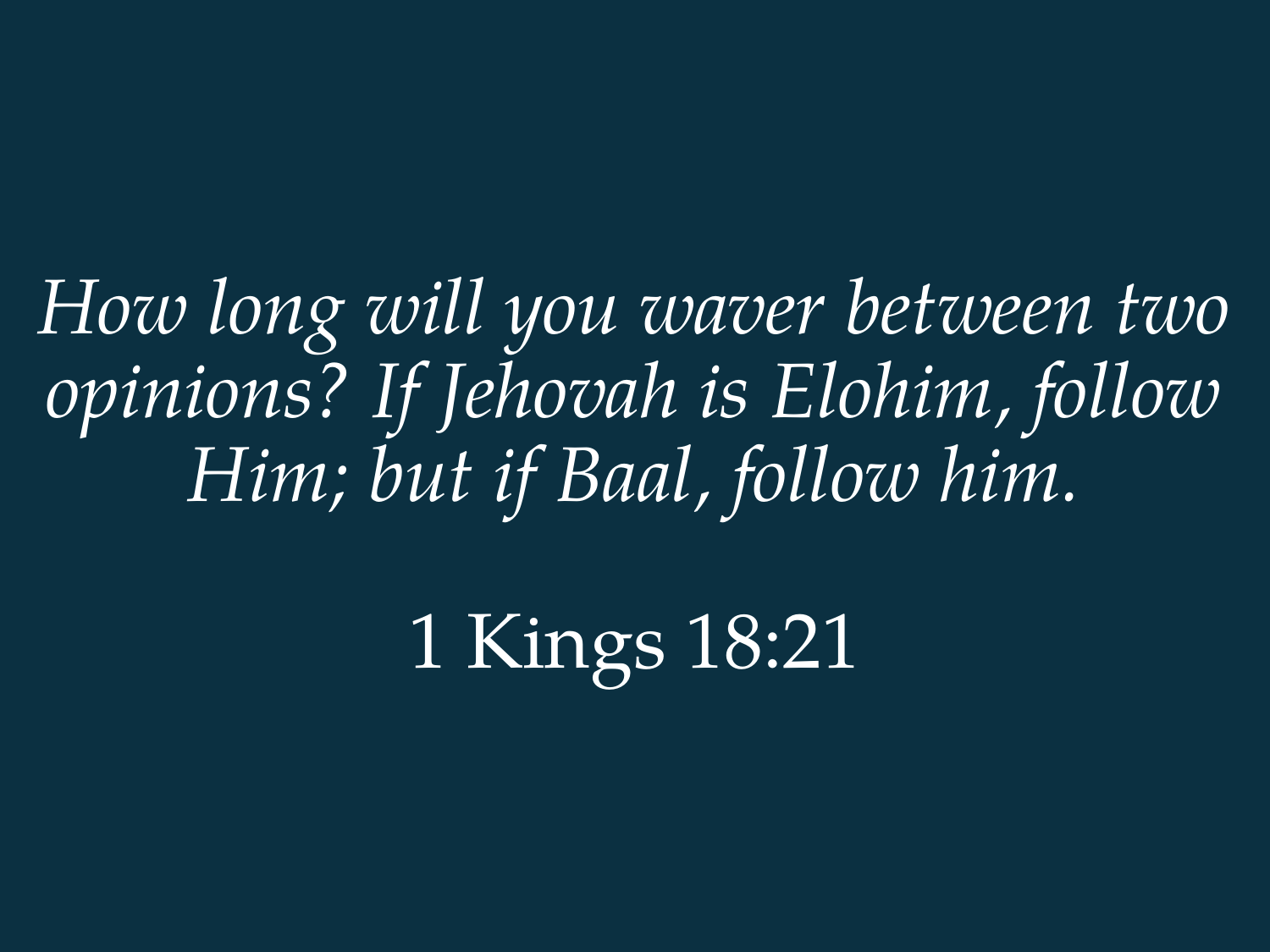

# How long will you waver between two opinions? If Jehovah is Elohim, follow Him; but if Baal, follow him. 1 Kings 18:21